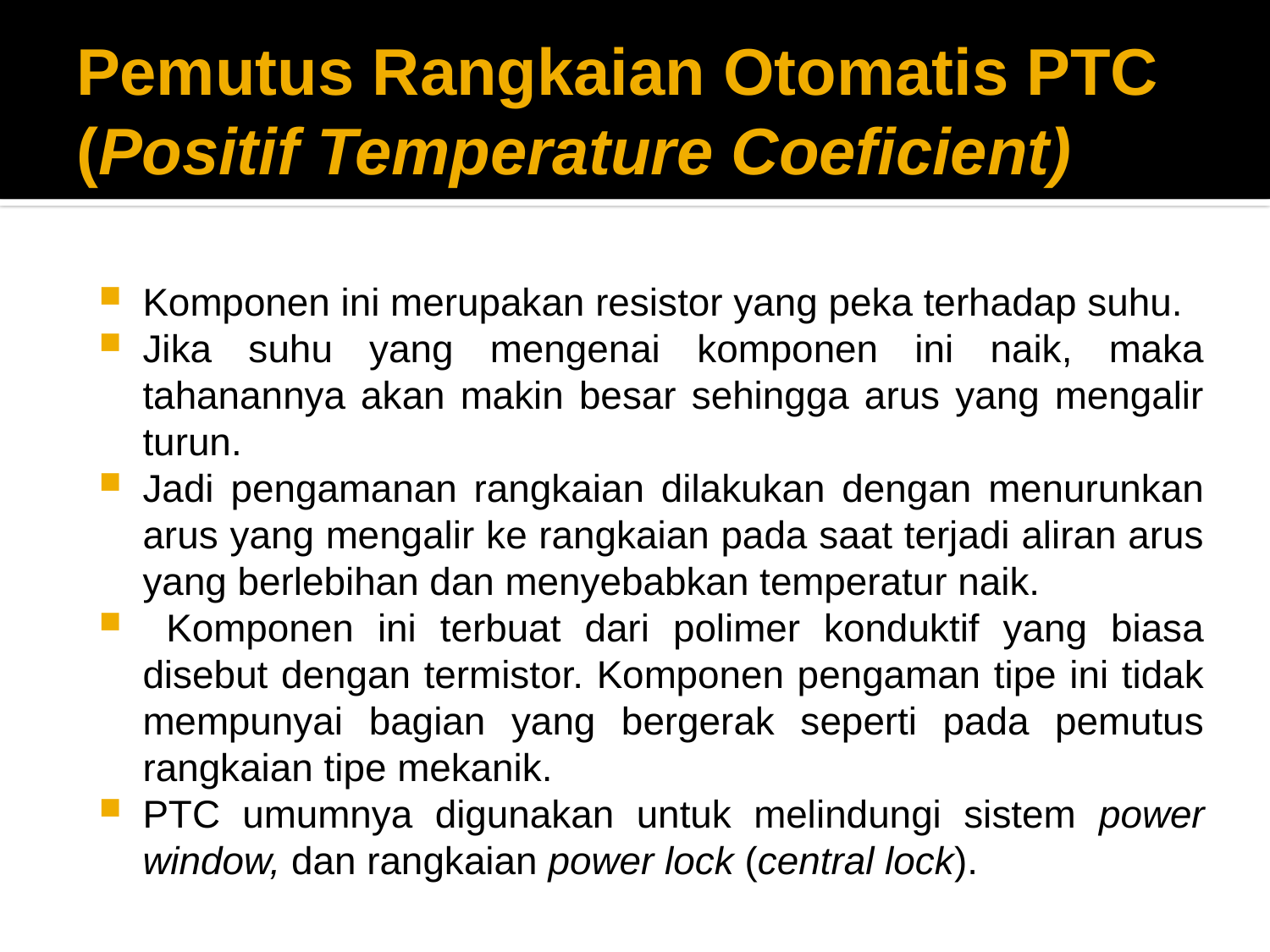

# Pemutus Rangkaian Otomatis PTC (Positif Temperature Coeficient)
Komponen ini merupakan resistor yang peka terhadap suhu.
Jika suhu yang mengenai komponen ini naik, maka tahanannya akan makin besar sehingga arus yang mengalir turun.
Jadi pengamanan rangkaian dilakukan dengan menurunkan arus yang mengalir ke rangkaian pada saat terjadi aliran arus yang berlebihan dan menyebabkan temperatur naik.
 Komponen ini terbuat dari polimer konduktif yang biasa disebut dengan termistor. Komponen pengaman tipe ini tidak mempunyai bagian yang bergerak seperti pada pemutus rangkaian tipe mekanik.
PTC umumnya digunakan untuk melindungi sistem power window, dan rangkaian power lock (central lock).